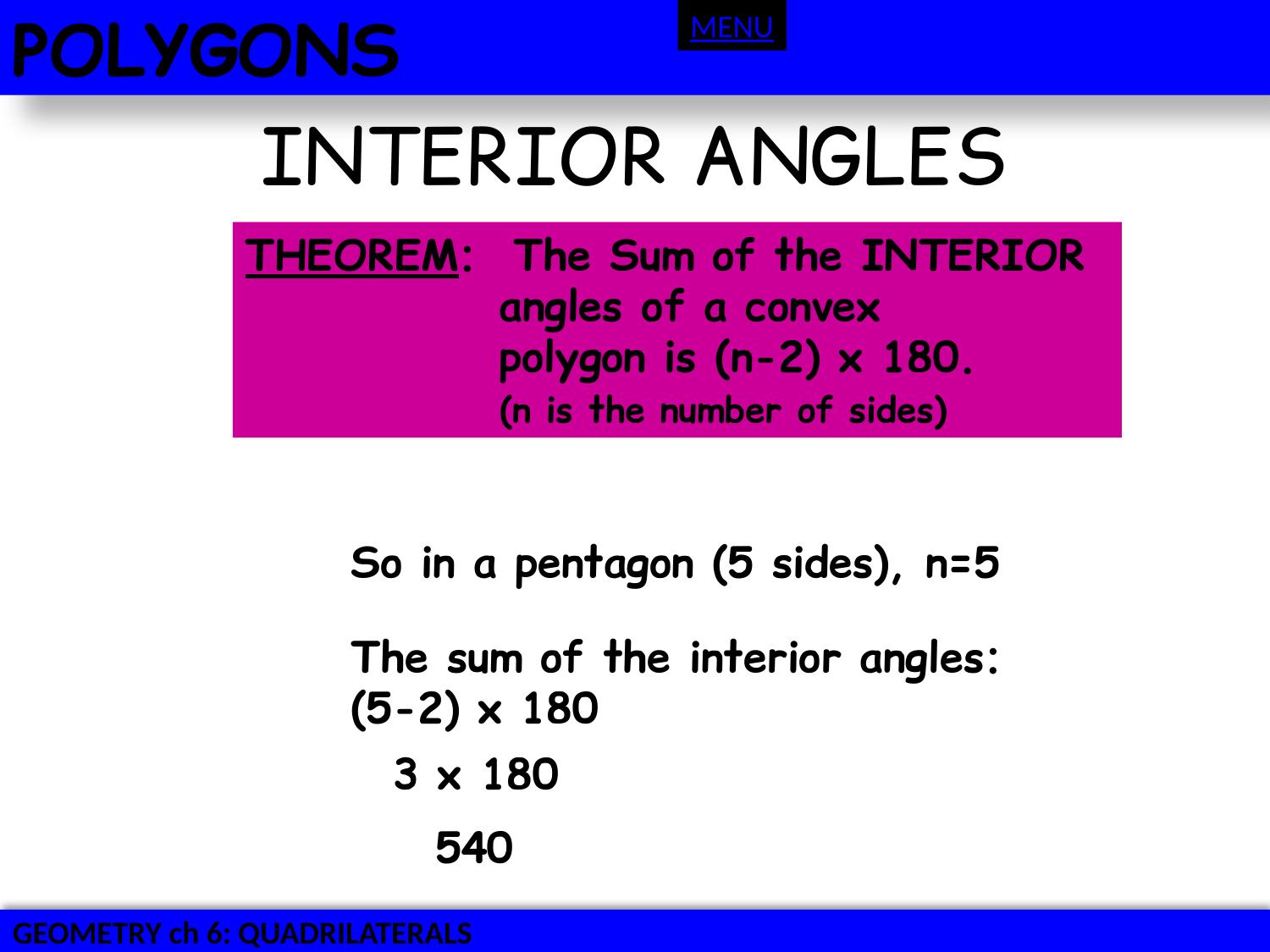

POLYGONS
MENU
# INTERIOR ANGLES
THEOREM:  The Sum of the INTERIOR
		angles of a convex 			polygon is (n-2) x 180.
		(n is the number of sides)
So in a pentagon (5 sides), n=5
The sum of the interior angles:
(5-2) x 180
3 x 180
540
GEOMETRY ch 6: QUADRILATERALS